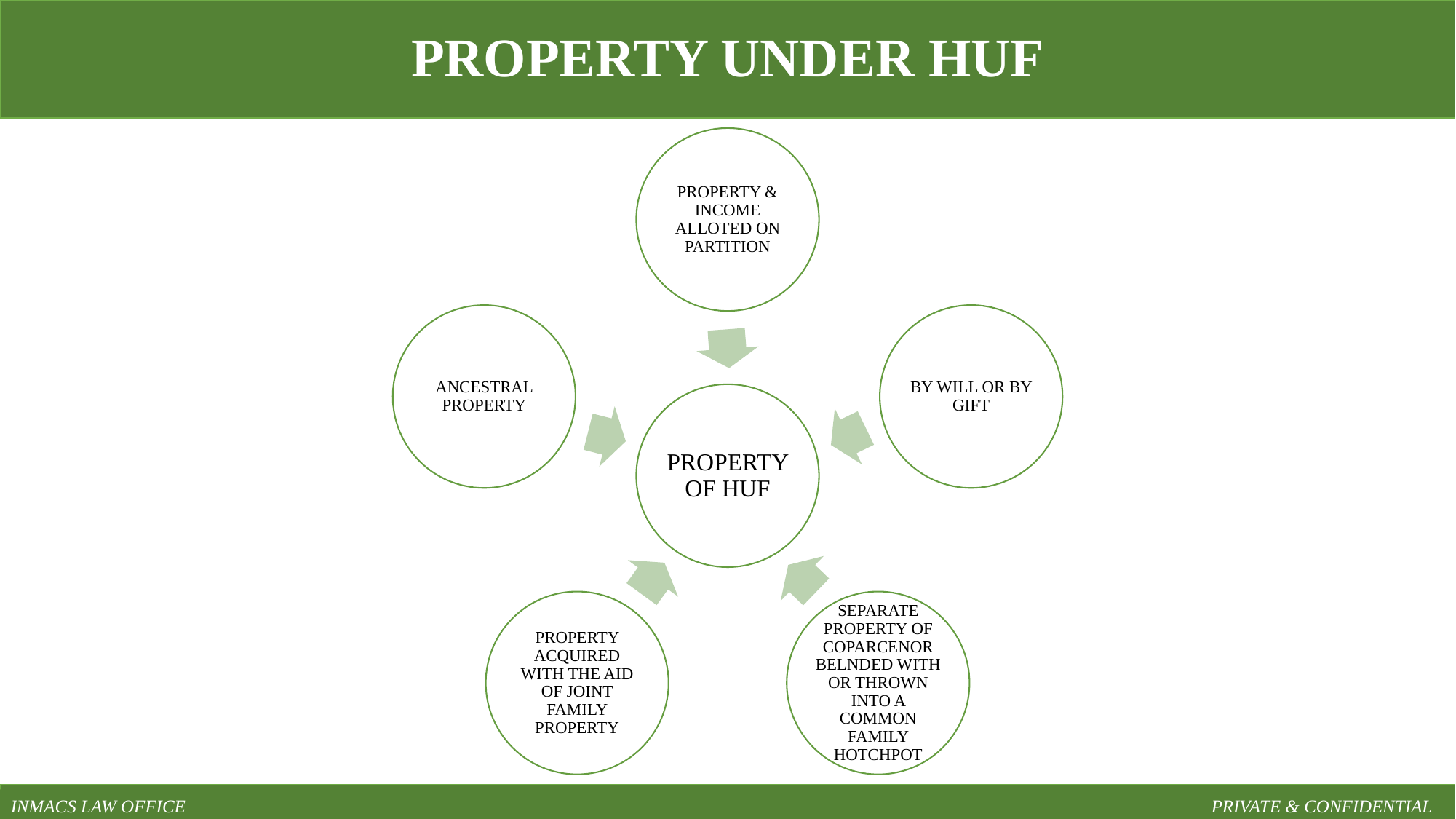

PROPERTY UNDER HUF
PROPERTY OF HUF

PROPERTY & INCOME ALLOTED ON PARTITION

ANCESTRAL PROPERTY

PROPERTY ACQUIRED WITH THE AID OF JOINT FAMILY PROPERTY

SEPARATE PROPERTY OF COPARCENOR BELNDED WITH OR THROWN INTO A COMMON FAMILY HOTCHPOT

BY WILL OR BY GIFT

INMACS LAW OFFICE										PRIVATE & CONFIDENTIAL